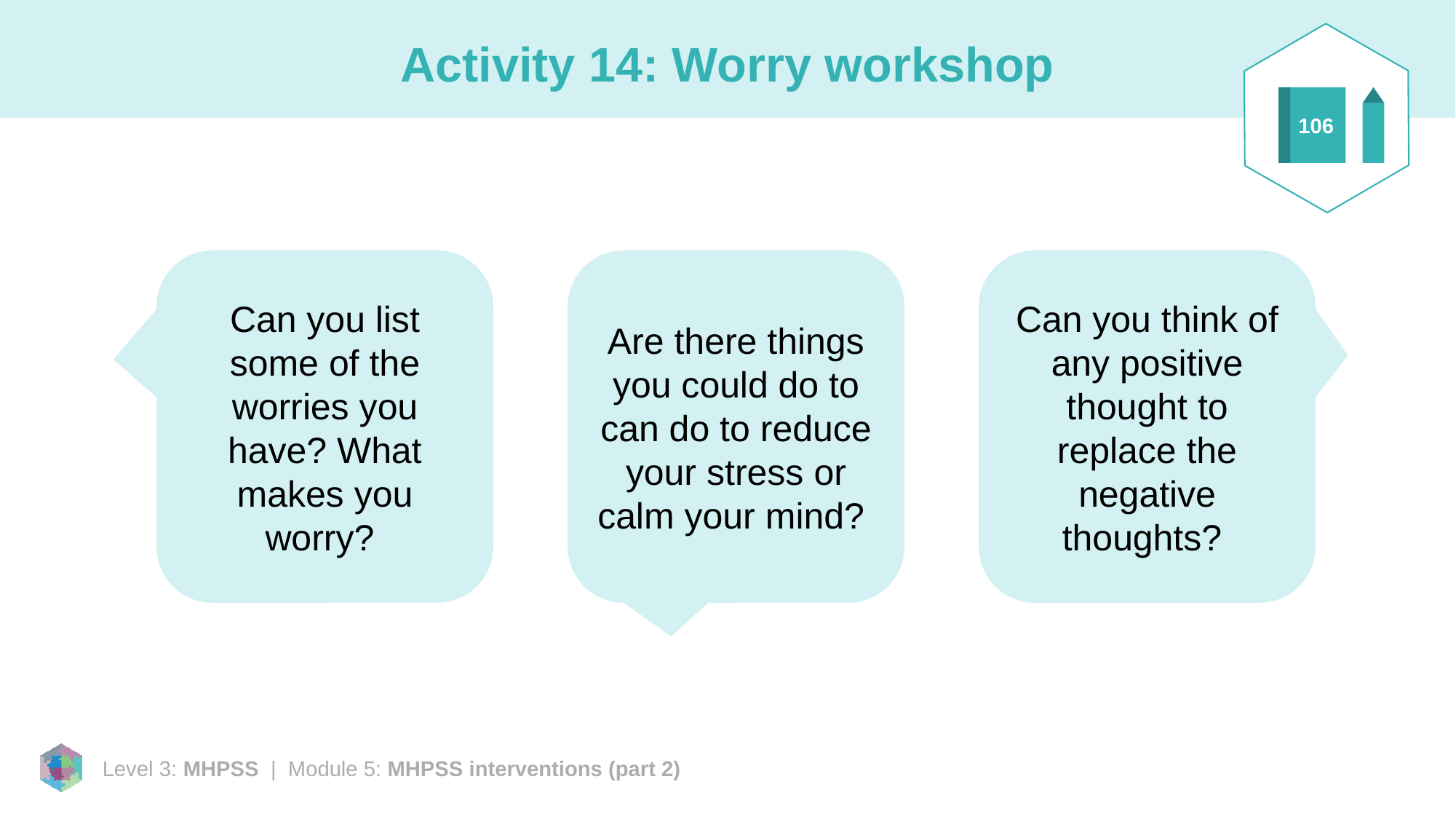

106

# Activity 14: Worry workshop
Can you list some of the worries you have? What makes you worry?
Are there things you could do to can do to reduce your stress or calm your mind?
Can you think of any positive thought to replace the negative thoughts?